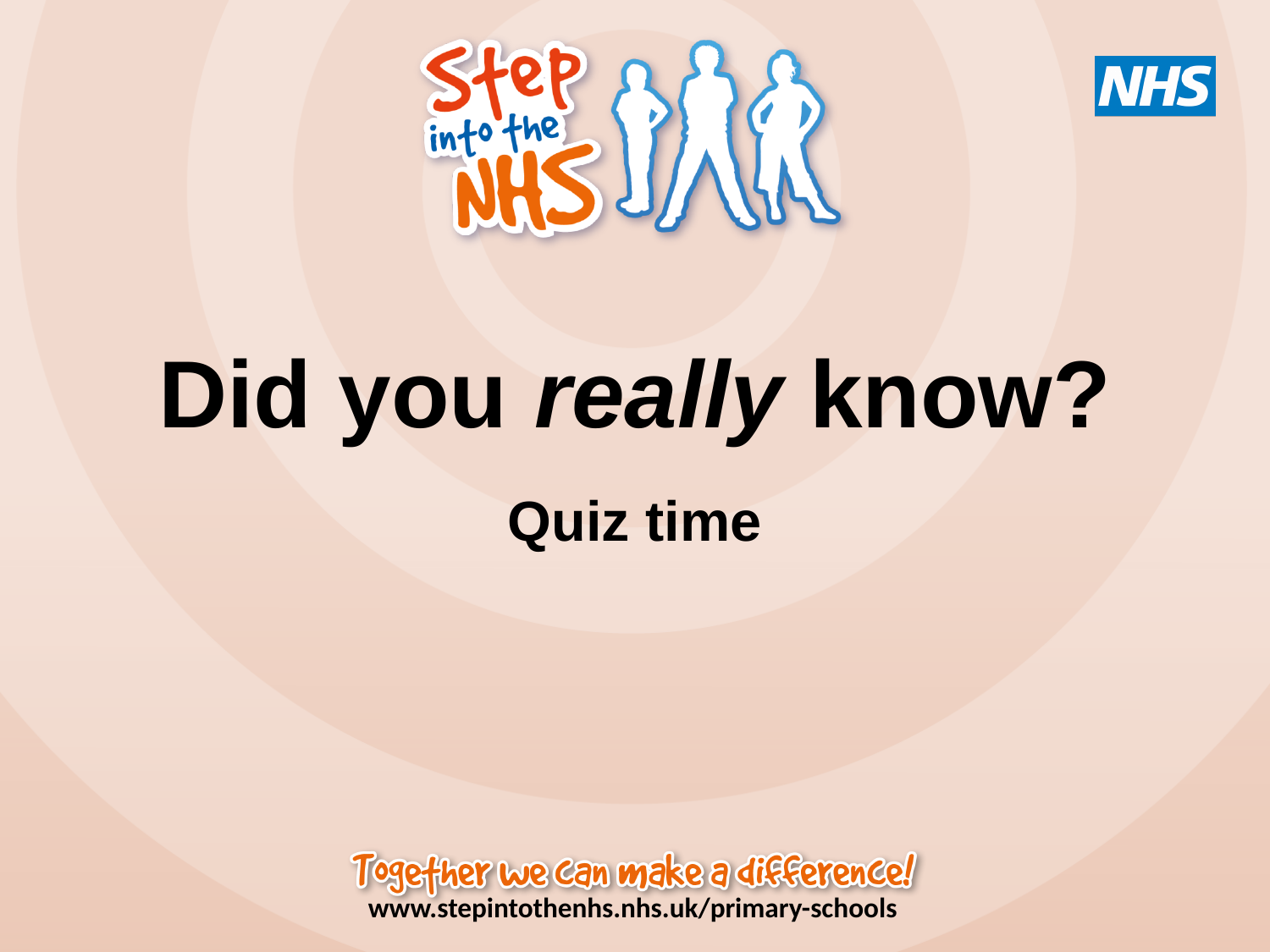

# Did you really know?
Quiz time